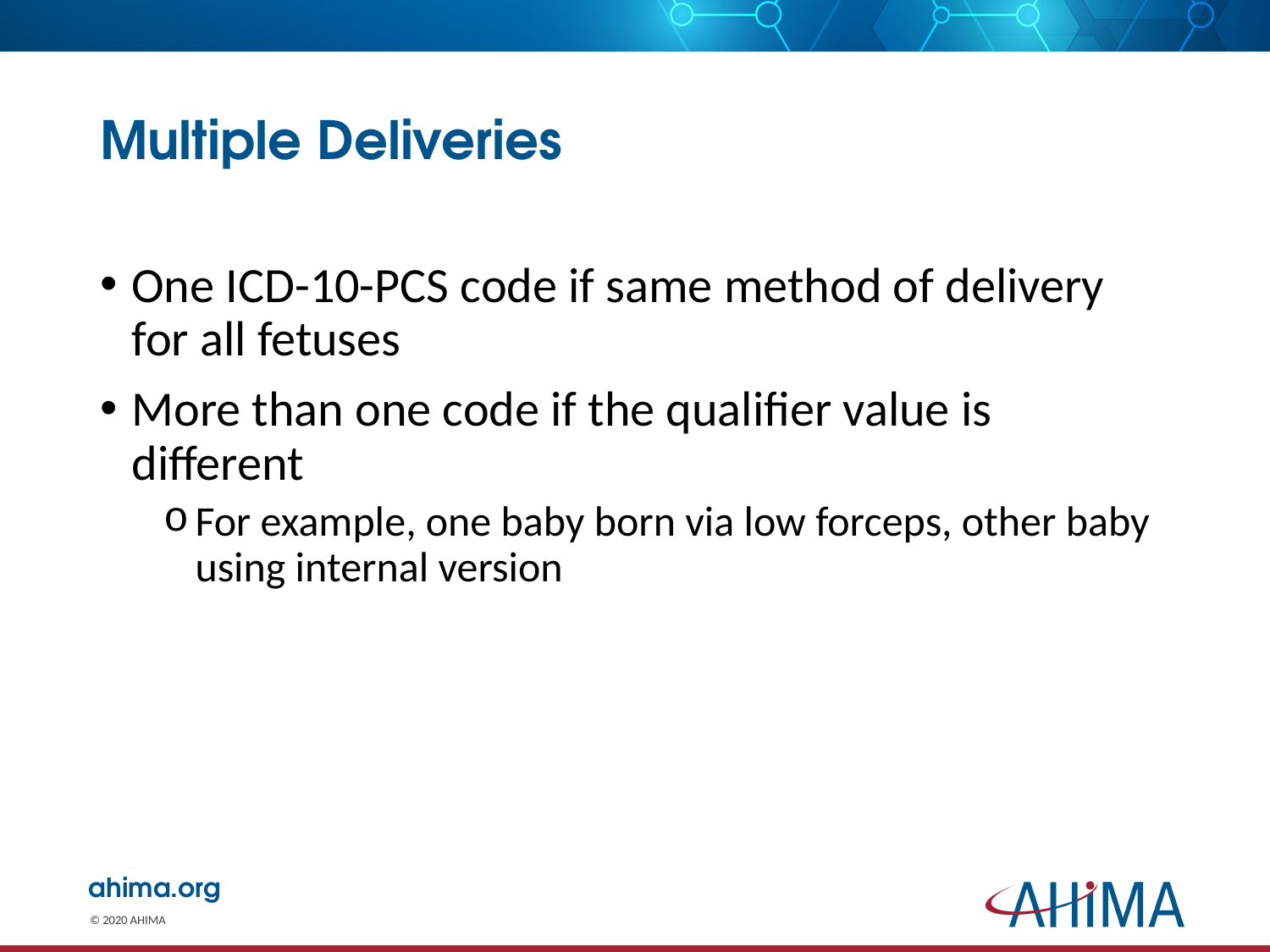

# Multiple Deliveries
One ICD-10-PCS code if same method of delivery for all fetuses
More than one code if the qualifier value is different
For example, one baby born via low forceps, other baby using internal version